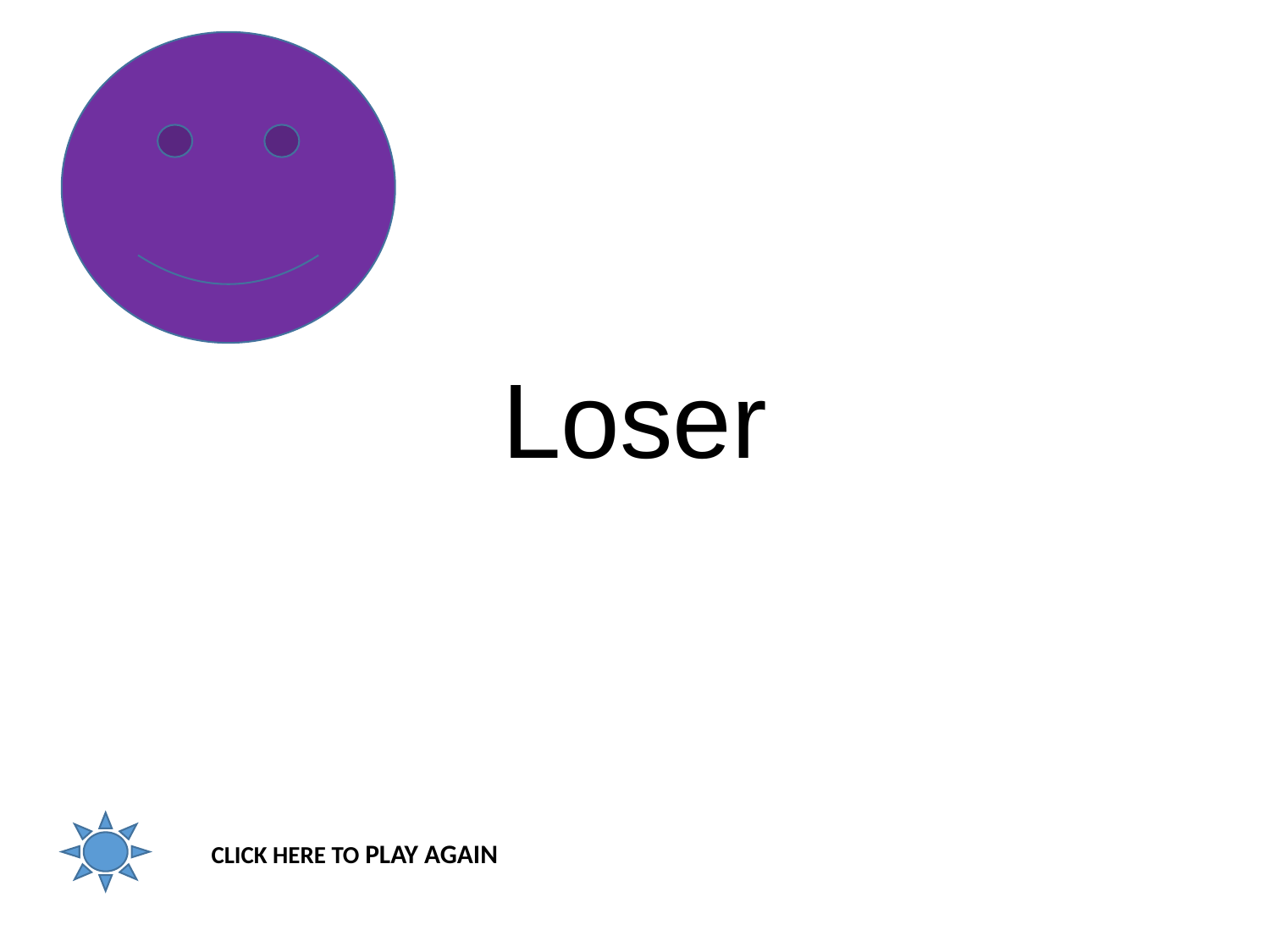

# Loser

CLICK HERE TO PLAY AGAIN